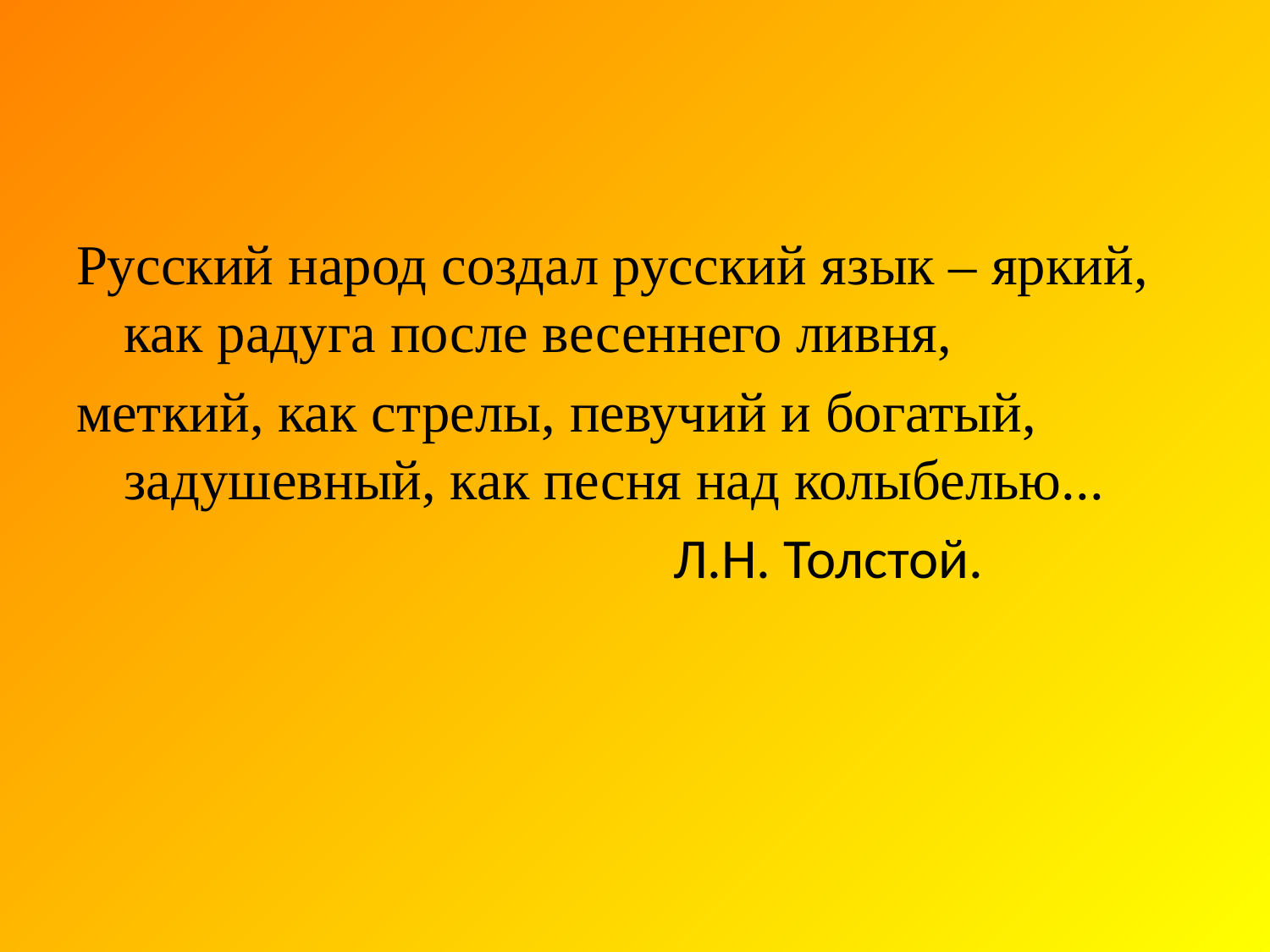

#
Русский народ создал русский язык – яркий, как радуга после весеннего ливня,
меткий, как стрелы, певучий и богатый, задушевный, как песня над колыбелью...
                                               Л.Н. Толстой.